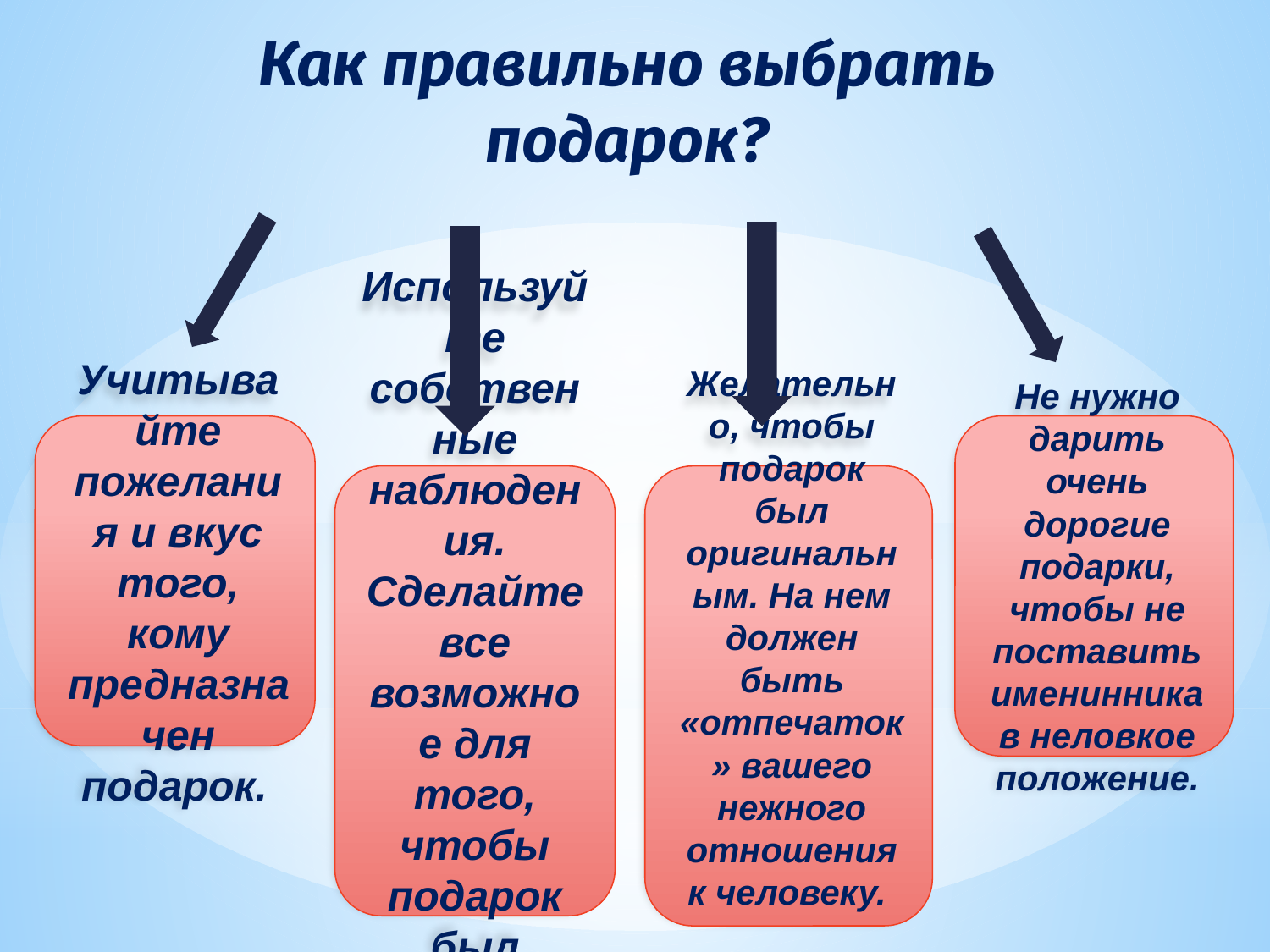

# Как правильно выбрать подарок?

Не нужно дарить очень дорогие подарки, чтобы не поставить именинника в неловкое положение.
Учитывайте пожелания и вкус того, кому предназначен подарок.
Используйте собственные наблюдения. Сделайте все возможное для того, чтобы подарок был желанным.
Желательно, чтобы подарок был оригинальным. На нем должен быть «отпечаток» вашего нежного отношения к человеку.